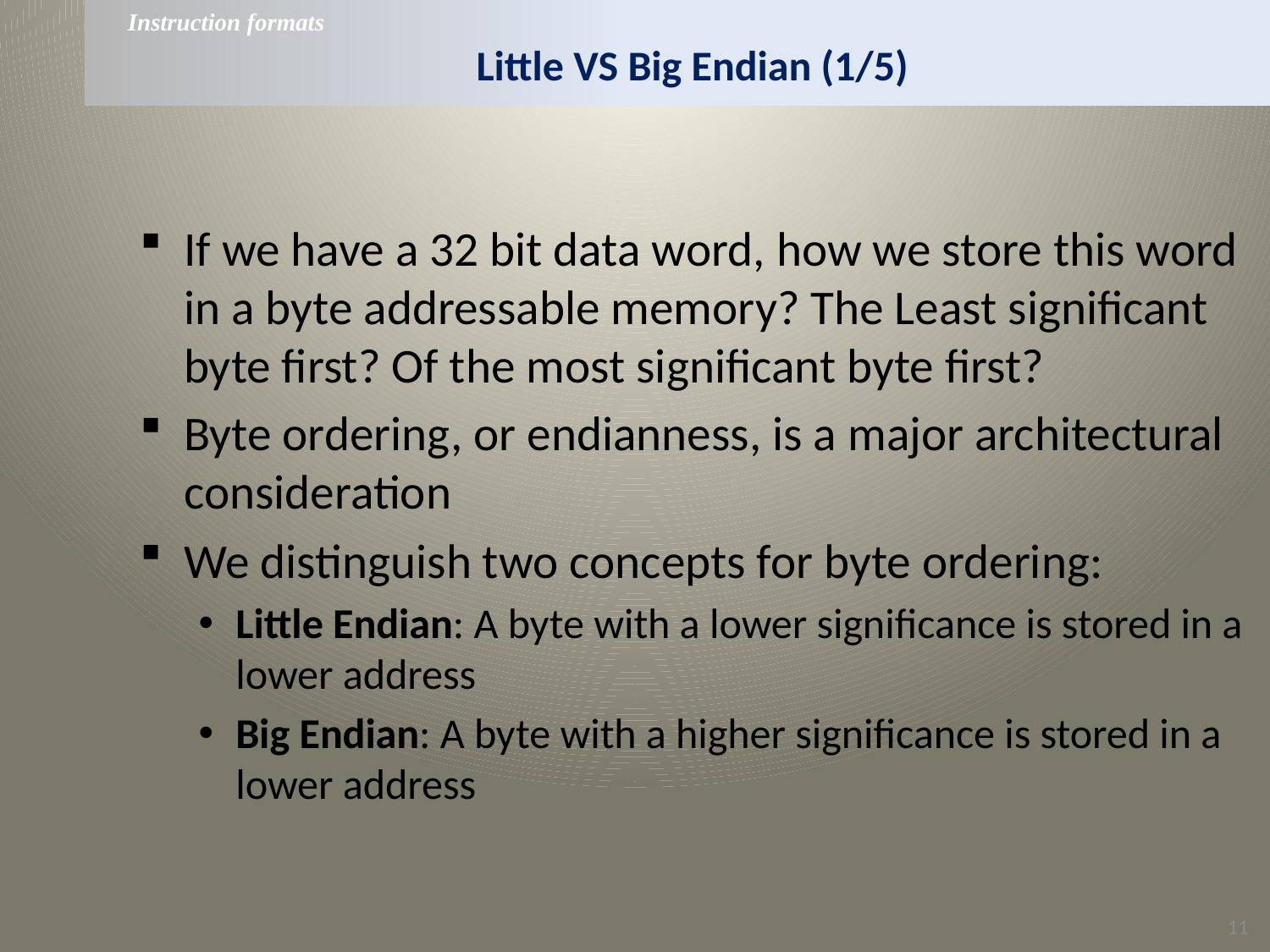

Instruction formats
# Little VS Big Endian (1/5)
If we have a 32 bit data word, how we store this word in a byte addressable memory? The Least significant byte first? Of the most significant byte first?
Byte ordering, or endianness, is a major architectural consideration
We distinguish two concepts for byte ordering:
Little Endian: A byte with a lower significance is stored in a lower address
Big Endian: A byte with a higher significance is stored in a lower address